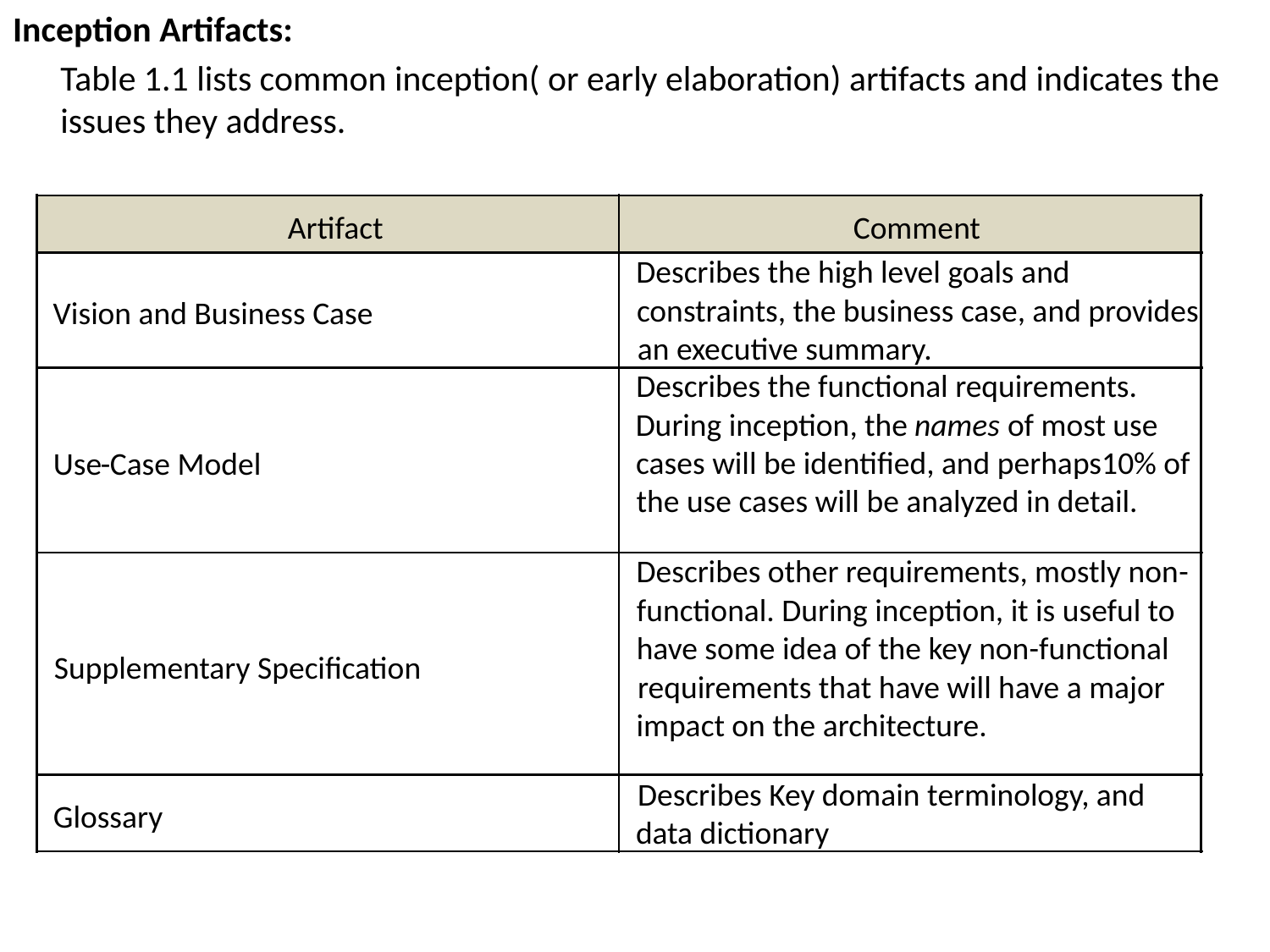

Inception Artifacts:
	Table 1.1 lists common inception( or early elaboration) artifacts and indicates the issues they address.

Artifact
Comment
Describes the high level goals and
constraints, the business case, and provides
Vision and Business Case
an executive summary.

Describes the functional requirements.
During inception, the
cases will be identified, and perhaps10% of
Use
Case Model
the use cases will be analyzed in detail.
names
of most use

-
Describes other requirements, mostly non
functional. During inception, it is useful to
have some idea of the key non
functional
Supplementary Specification
impact on the architecture.
requirements that have will have a major
-

-
Describes Key domain terminology, and
Glossary
data dictionary